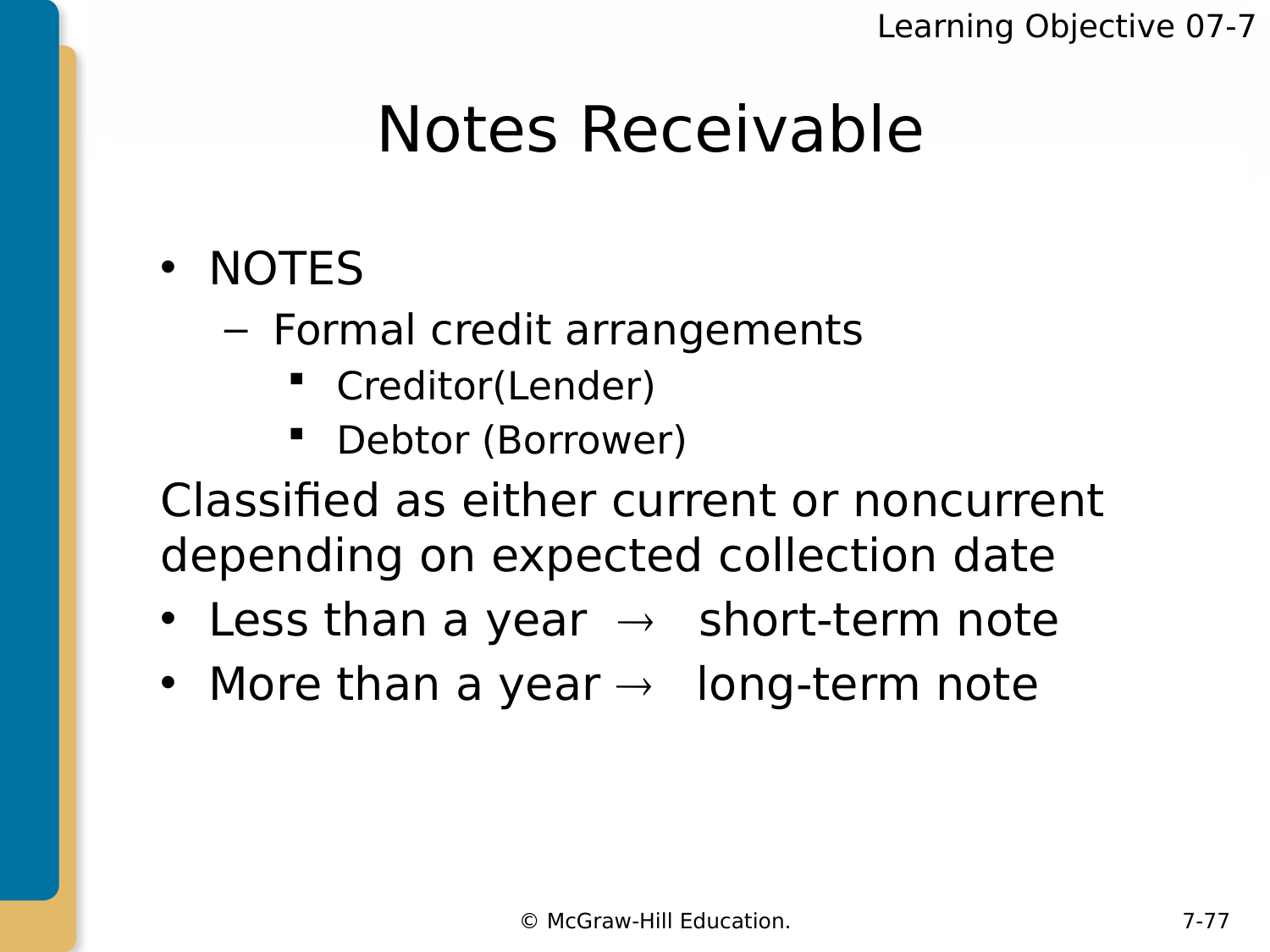

Learning Objective 07-7
# Notes Receivable
NOTES
Formal credit arrangements
Creditor(Lender)
Debtor (Borrower)
Classified as either current or noncurrent depending on expected collection date
Less than a year  →   short-term note
More than a year →   long-term note